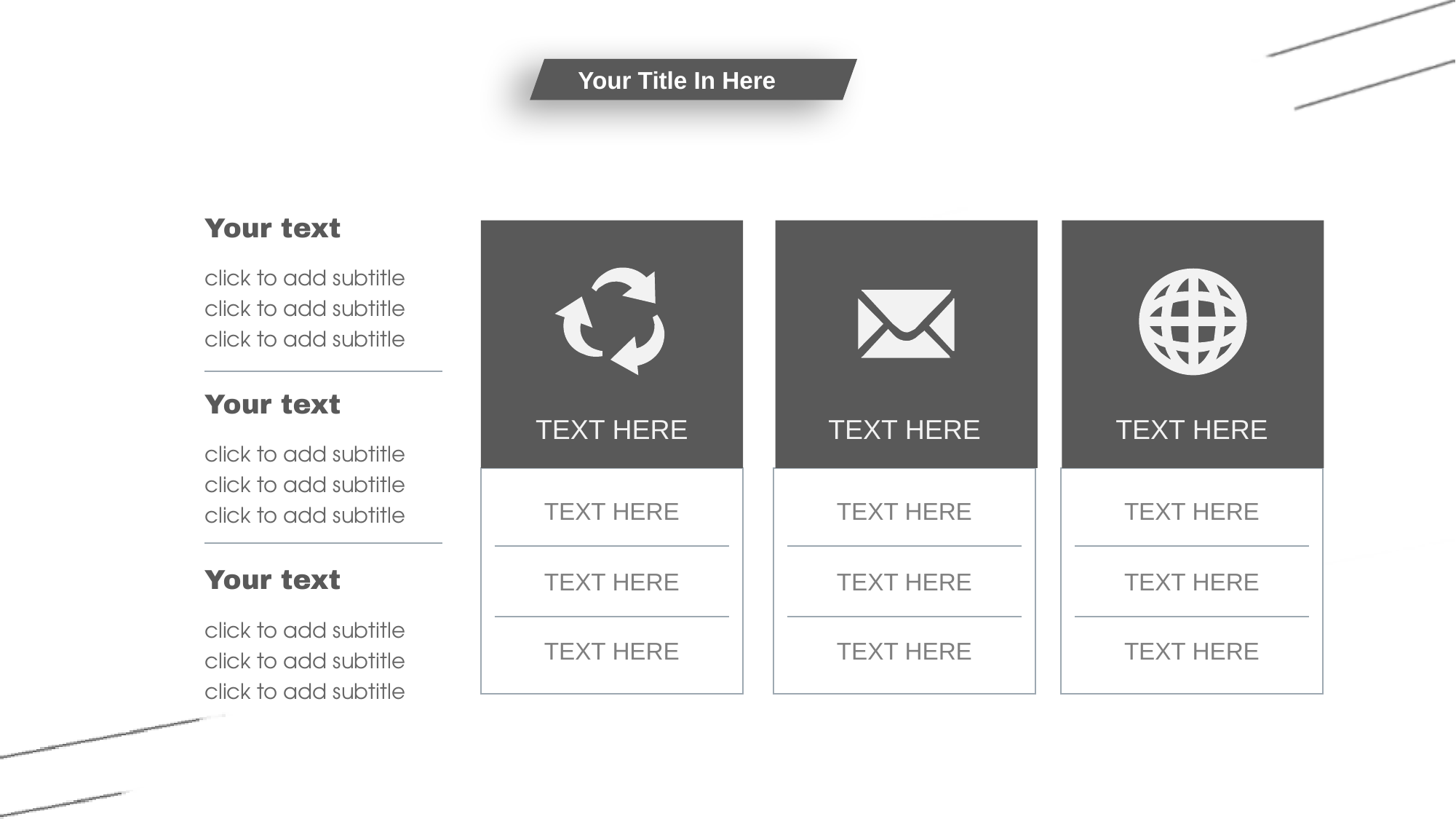

Your text

TEXT HERE

TEXT HERE

TEXT HERE
click to add subtitle click to add subtitle click to add subtitle

Your text
click to add subtitle click to add subtitle click to add subtitle

TEXT HERE
TEXT HERE
TEXT HERE

TEXT HERE
TEXT HERE
TEXT HERE

TEXT HERE
TEXT HERE
TEXT HERE
Your text
click to add subtitle click to add subtitle click to add subtitle